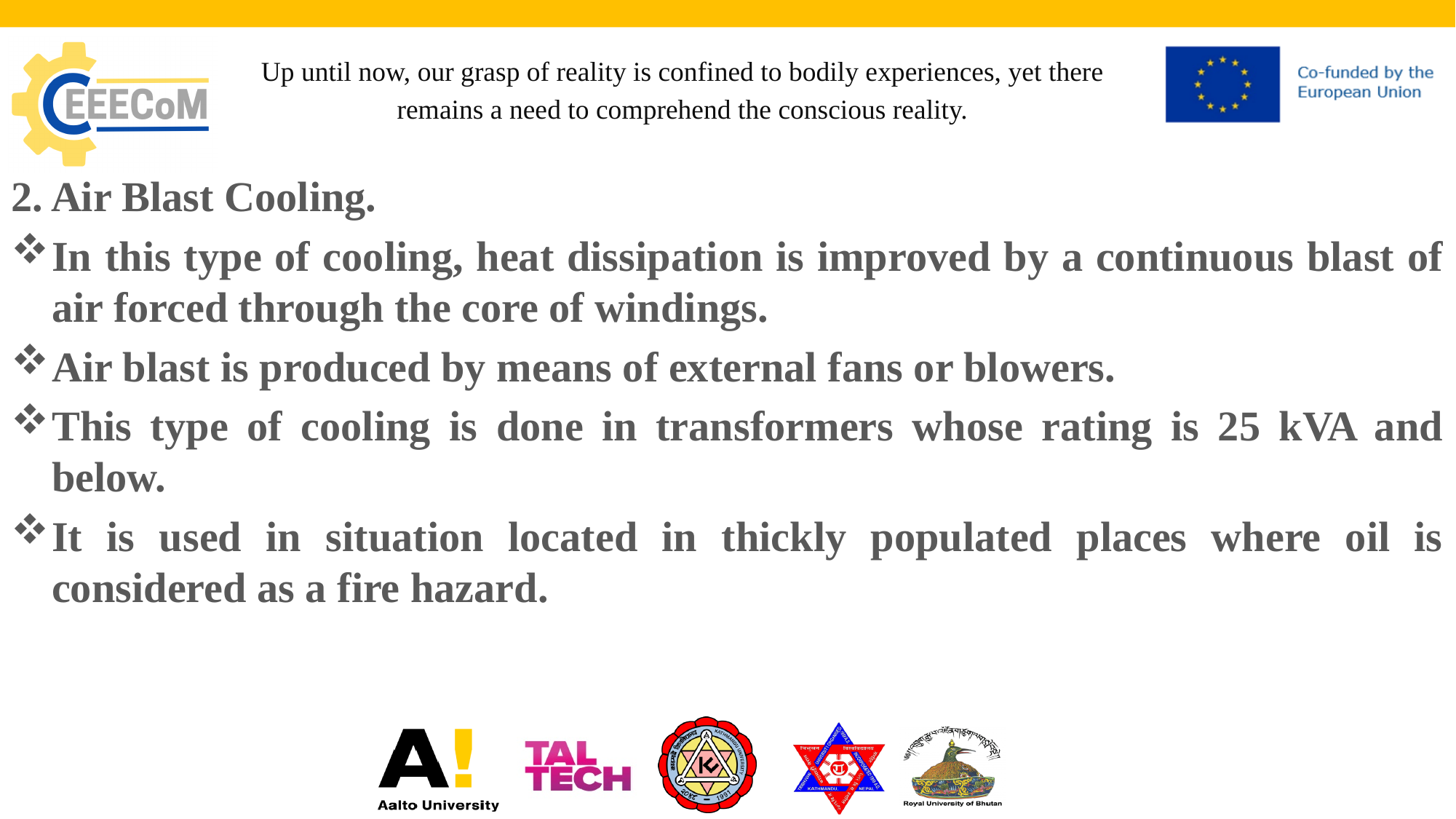

# Up until now, our grasp of reality is confined to bodily experiences, yet there remains a need to comprehend the conscious reality.
2. Air Blast Cooling.
In this type of cooling, heat dissipation is improved by a continuous blast of air forced through the core of windings.
Air blast is produced by means of external fans or blowers.
This type of cooling is done in transformers whose rating is 25 kVA and below.
It is used in situation located in thickly populated places where oil is considered as a fire hazard.